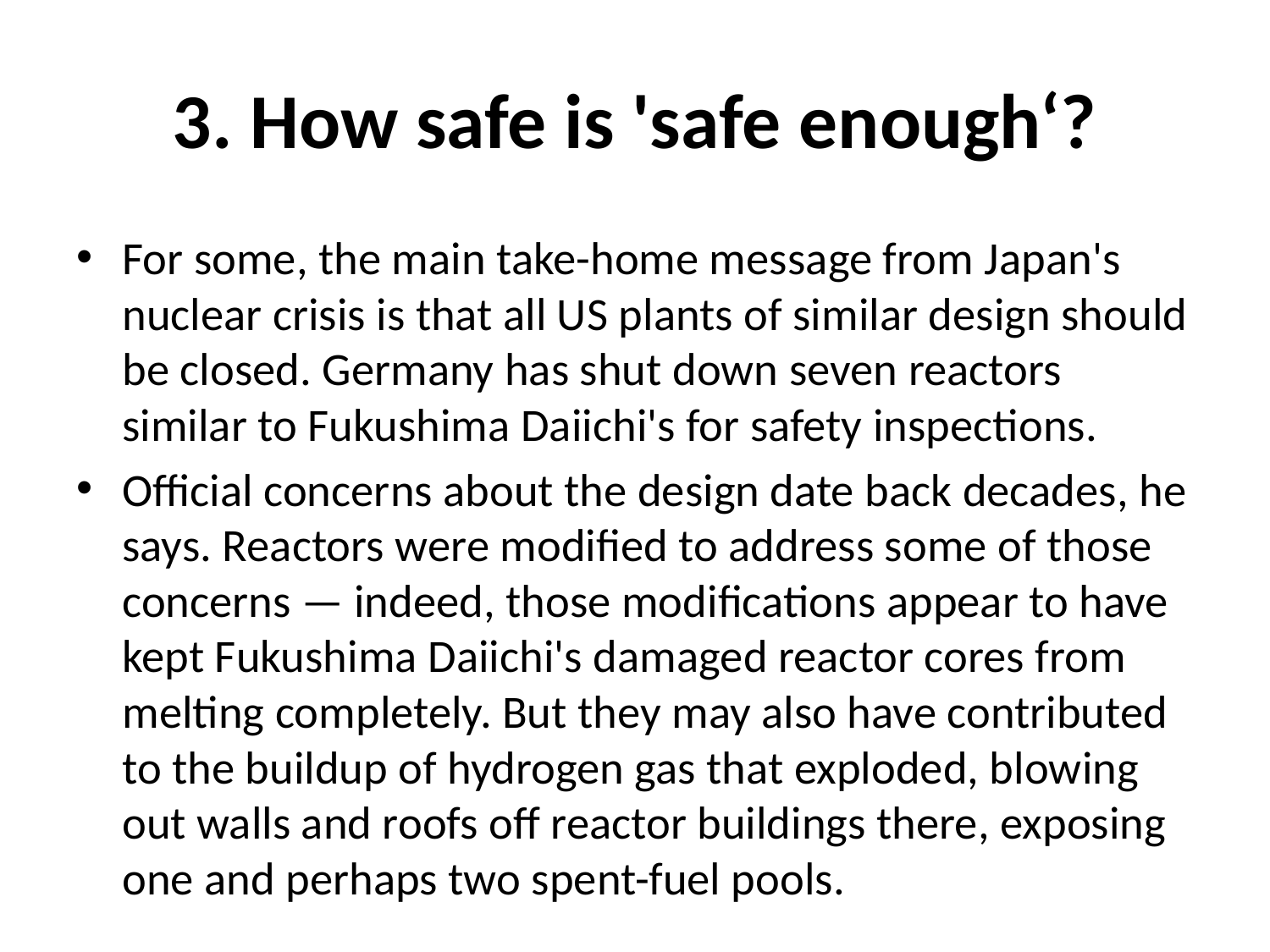

# 3. How safe is 'safe enough‘?
For some, the main take-home message from Japan's nuclear crisis is that all US plants of similar design should be closed. Germany has shut down seven reactors similar to Fukushima Daiichi's for safety inspections.
Official concerns about the design date back decades, he says. Reactors were modified to address some of those concerns — indeed, those modifications appear to have kept Fukushima Daiichi's damaged reactor cores from melting completely. But they may also have contributed to the buildup of hydrogen gas that exploded, blowing out walls and roofs off reactor buildings there, exposing one and perhaps two spent-fuel pools.